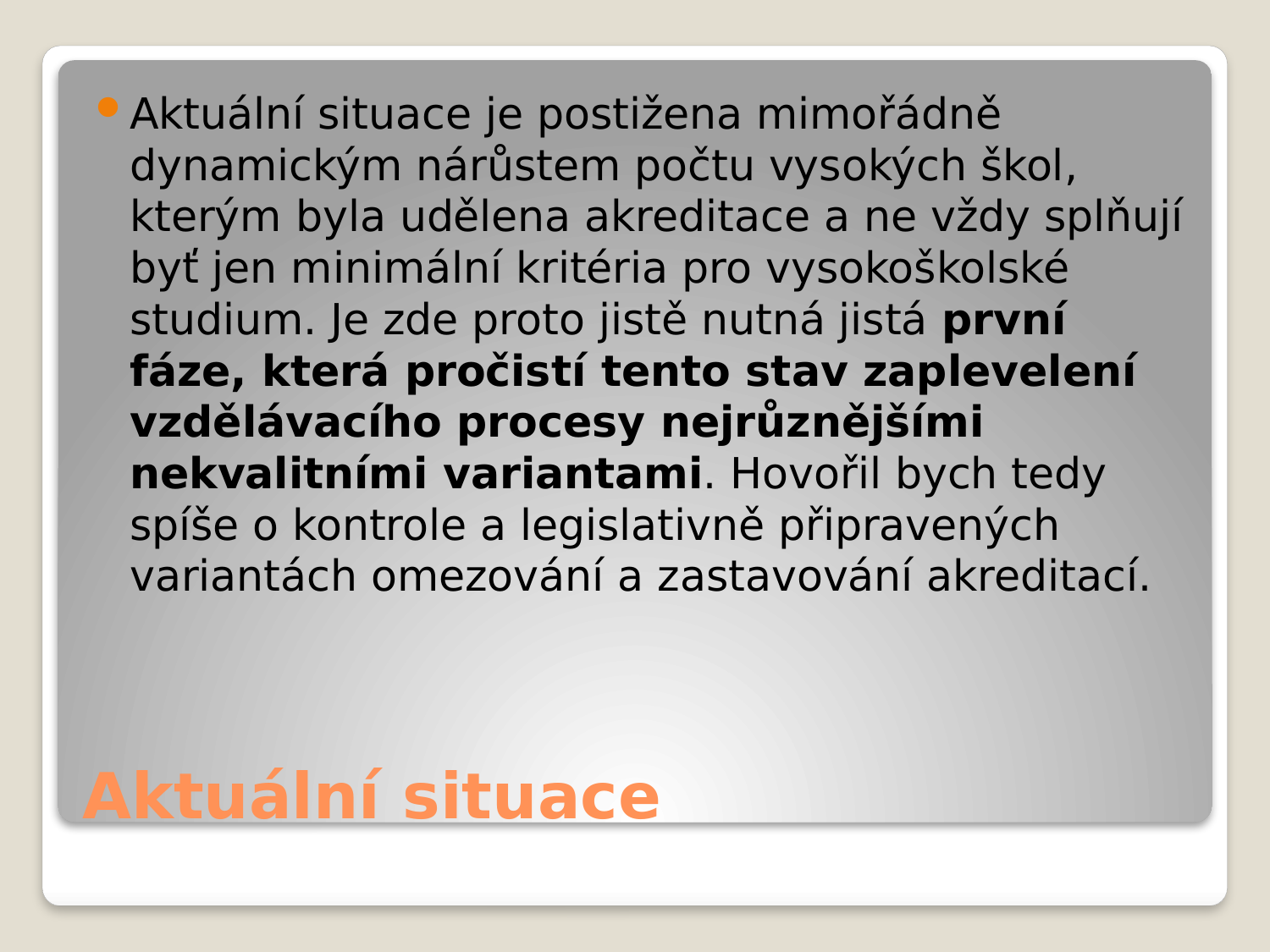

Aktuální situace je postižena mimořádně dynamickým nárůstem počtu vysokých škol, kterým byla udělena akreditace a ne vždy splňují byť jen minimální kritéria pro vysokoškolské studium. Je zde proto jistě nutná jistá první fáze, která pročistí tento stav zaplevelení vzdělávacího procesy nejrůznějšími nekvalitními variantami. Hovořil bych tedy spíše o kontrole a legislativně připravených variantách omezování a zastavování akreditací.
# Aktuální situace